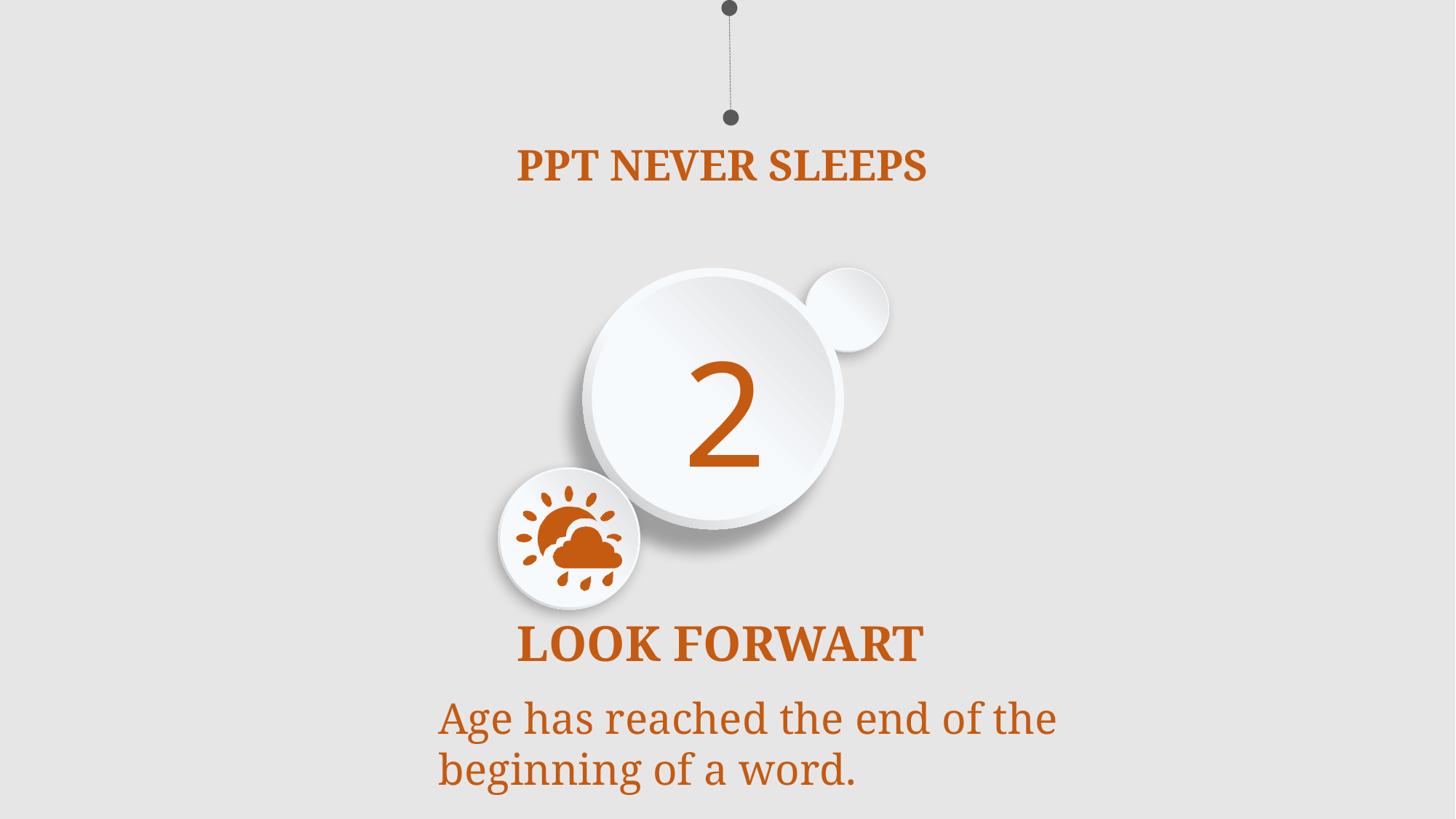

PPT NEVER SLEEPS

2

LOOK FORWART
Age has reached the end of the beginning of a word.